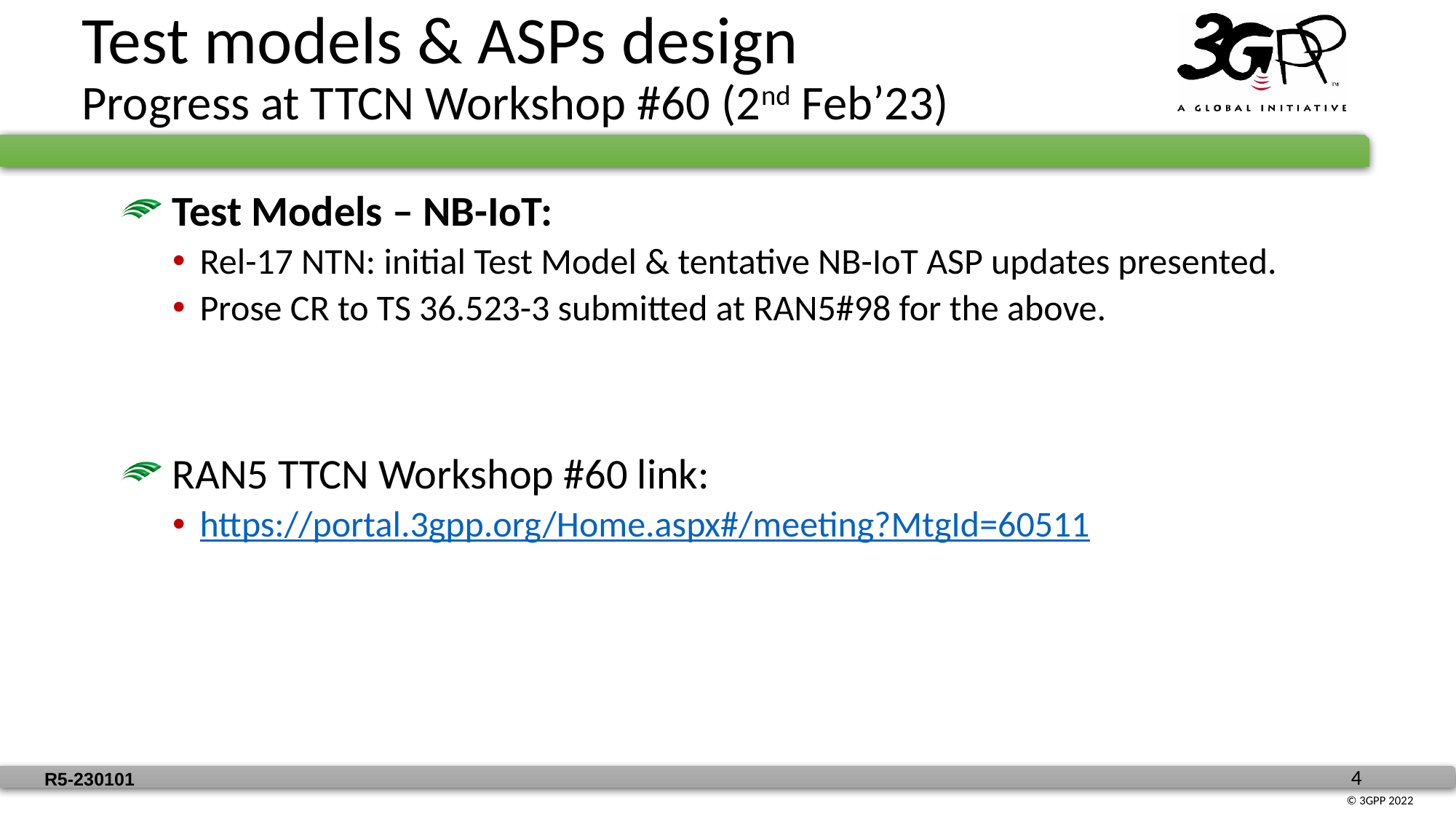

Test models & ASPs design
Progress at TTCN Workshop #60 (2nd Feb’23)
 Test Models – NB-IoT:
Rel-17 NTN: initial Test Model & tentative NB-IoT ASP updates presented.
Prose CR to TS 36.523-3 submitted at RAN5#98 for the above.

 RAN5 TTCN Workshop #60 link:
https://portal.3gpp.org/Home.aspx#/meeting?MtgId=60511